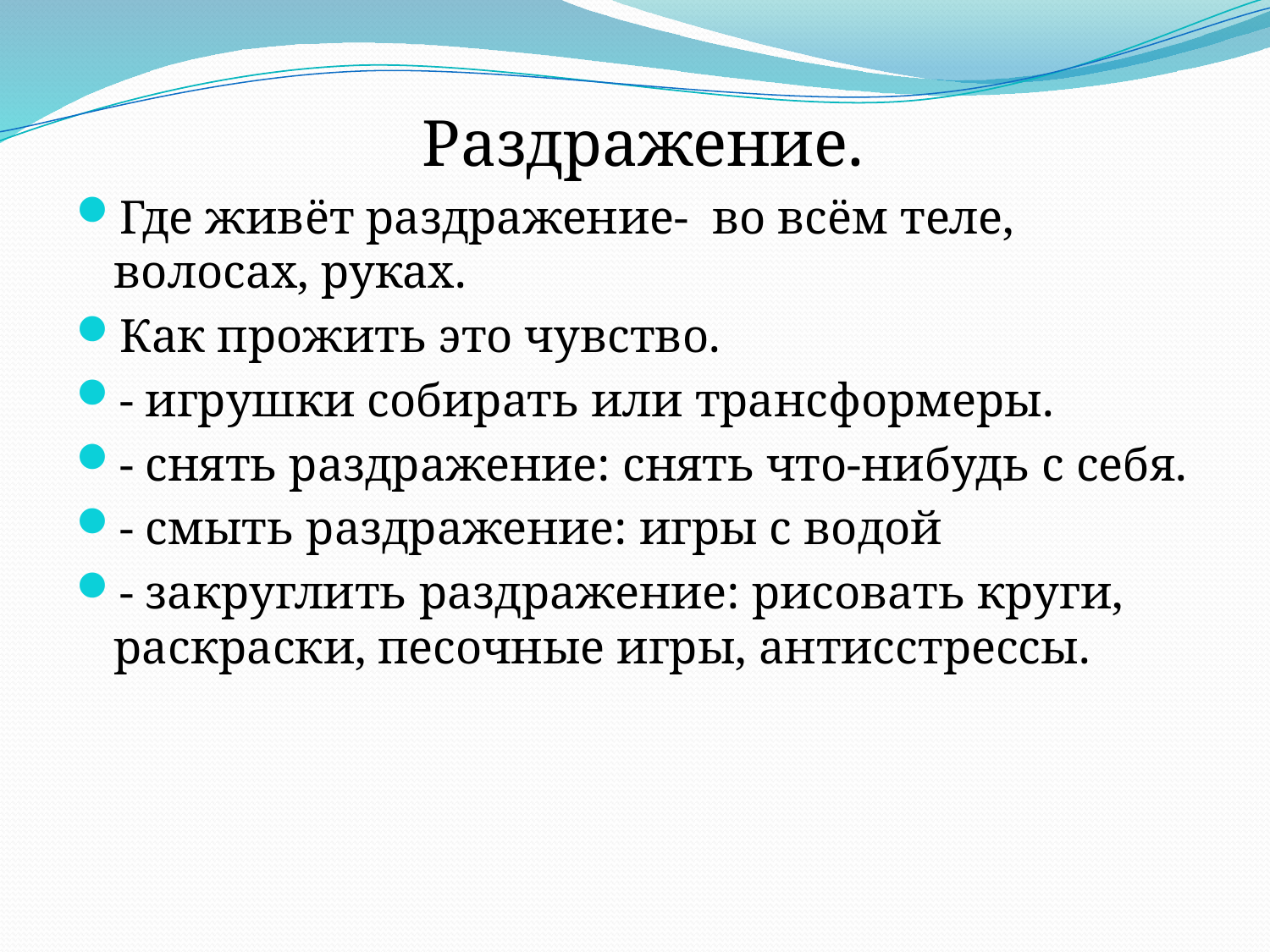

Раздражение.
Где живёт раздражение-  во всём теле, волосах, руках.
Как прожить это чувство.
- игрушки собирать или трансформеры.
- снять раздражение: снять что-нибудь с себя.
- смыть раздражение: игры с водой
- закруглить раздражение: рисовать круги, раскраски, песочные игры, антисстрессы.